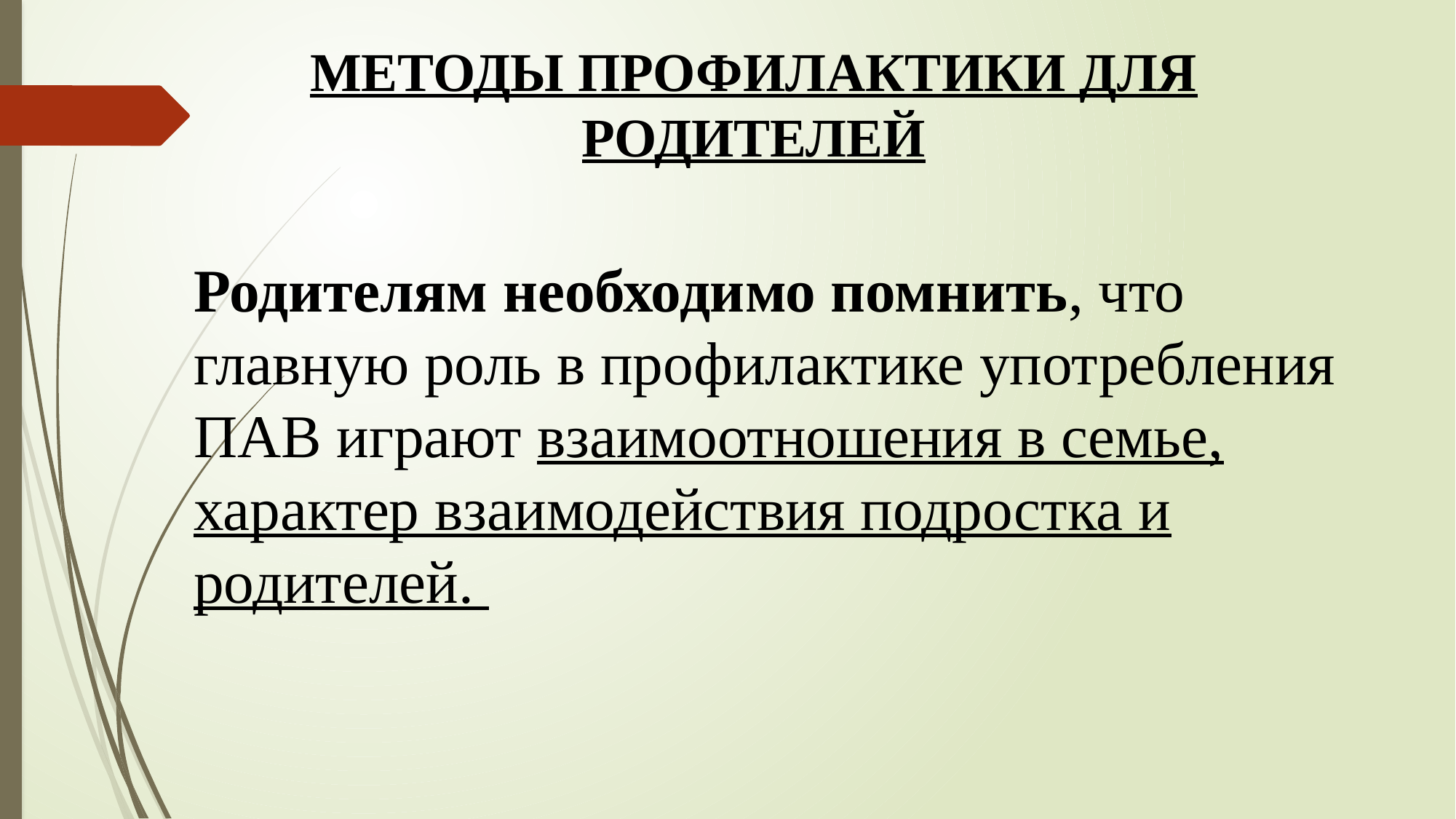

МЕТОДЫ ПРОФИЛАКТИКИ ДЛЯ РОДИТЕЛЕЙ
Родителям необходимо помнить, что главную роль в профилактике употребления ПАВ играют взаимоотношения в семье, характер взаимодействия подростка и родителей.